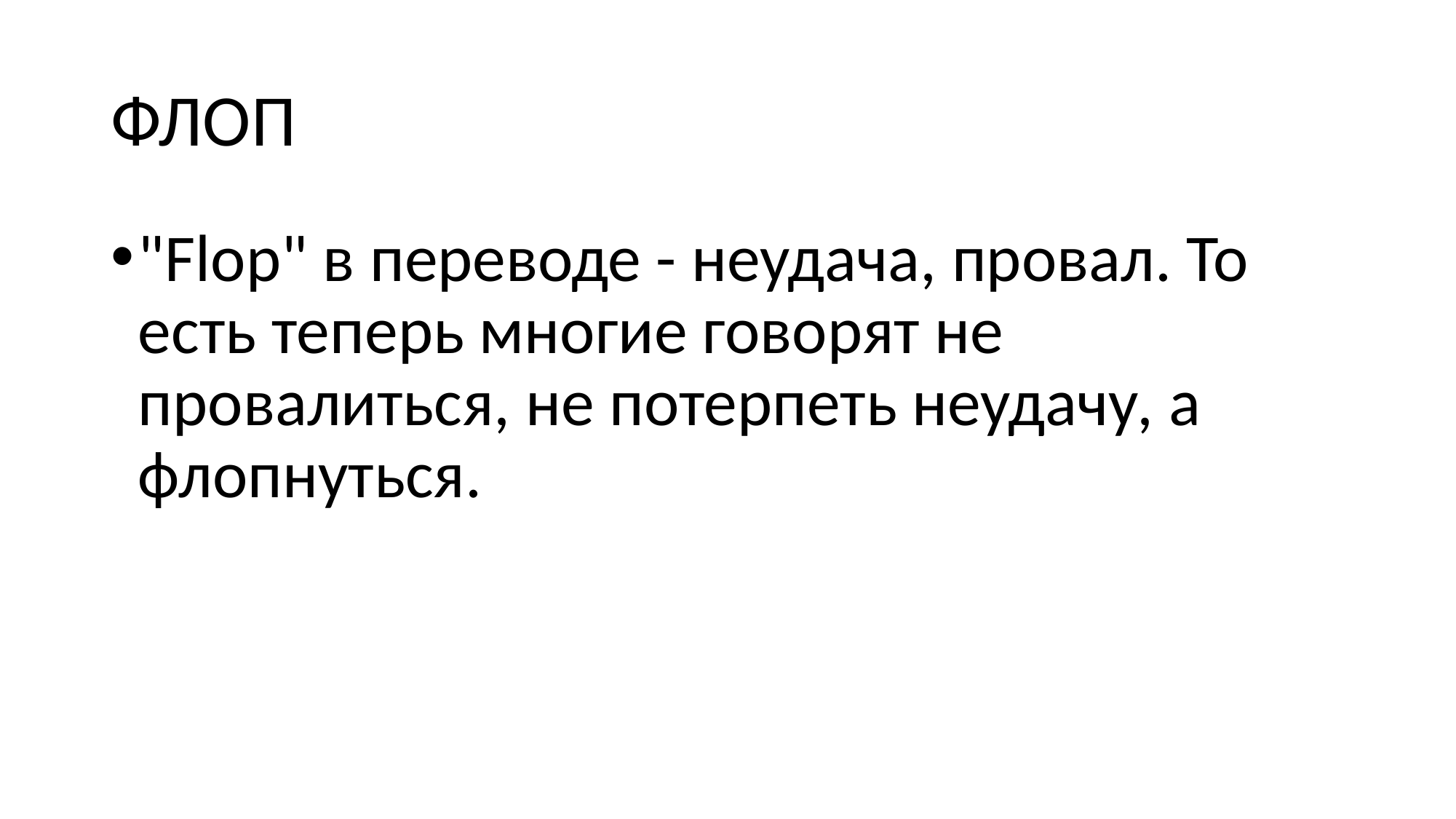

# ФЛОП
"Flop" в переводе - неудача, провал. То есть теперь многие говорят не провалиться, не потерпеть неудачу, а флопнуться.